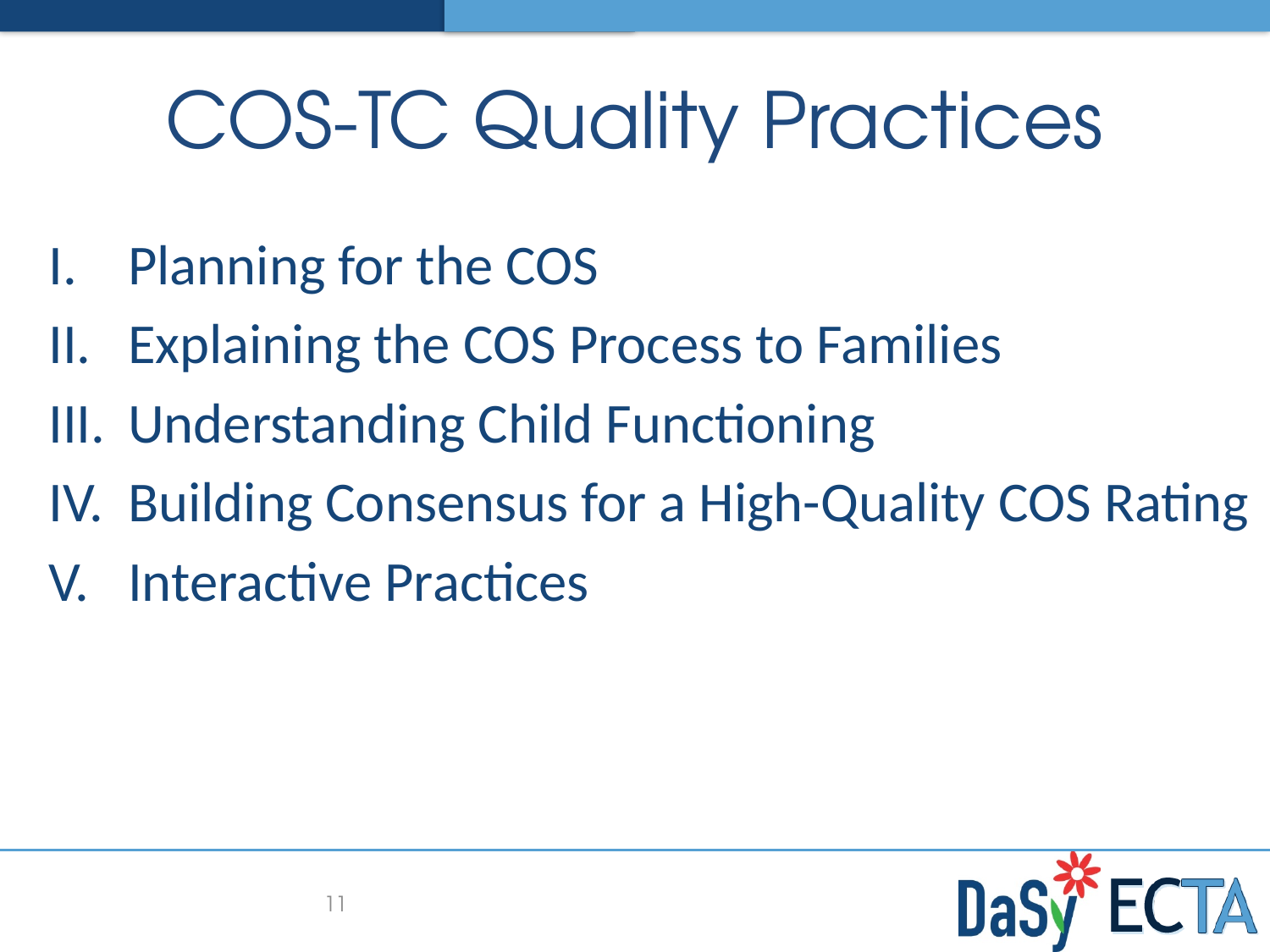

# COS-TC Quality Practices
Planning for the COS
Explaining the COS Process to Families
Understanding Child Functioning
Building Consensus for a High-Quality COS Rating
Interactive Practices
11